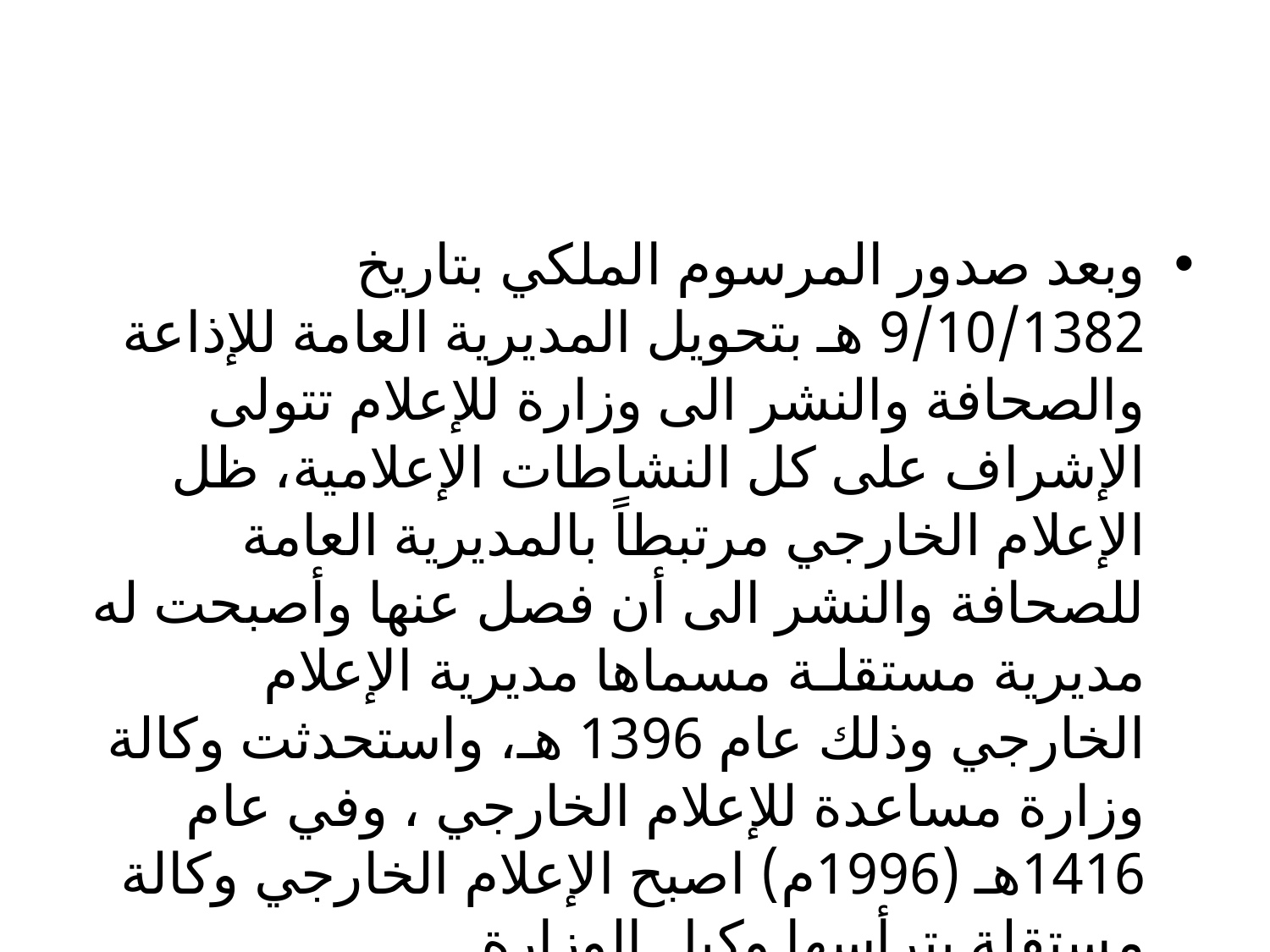

#
وبعد صدور المرسوم الملكي بتاريخ 9/10/1382 هـ بتحويل المديرية العامة للإذاعة والصحافة والنشر الى وزارة للإعلام تتولى الإشراف على كل النشاطات الإعلامية، ظل الإعلام الخارجي مرتبطاً بالمديرية العامة للصحافة والنشر الى أن فصل عنها وأصبحت له مديرية مستقلـة مسماها مديرية الإعلام الخارجي وذلك عام 1396 هـ، واستحدثت وكالة وزارة مساعدة للإعلام الخارجي ، وفي عام 1416هـ (1996م) اصبح الإعلام الخارجي وكالة مستقلة يترأسها وكيل الوزارة.